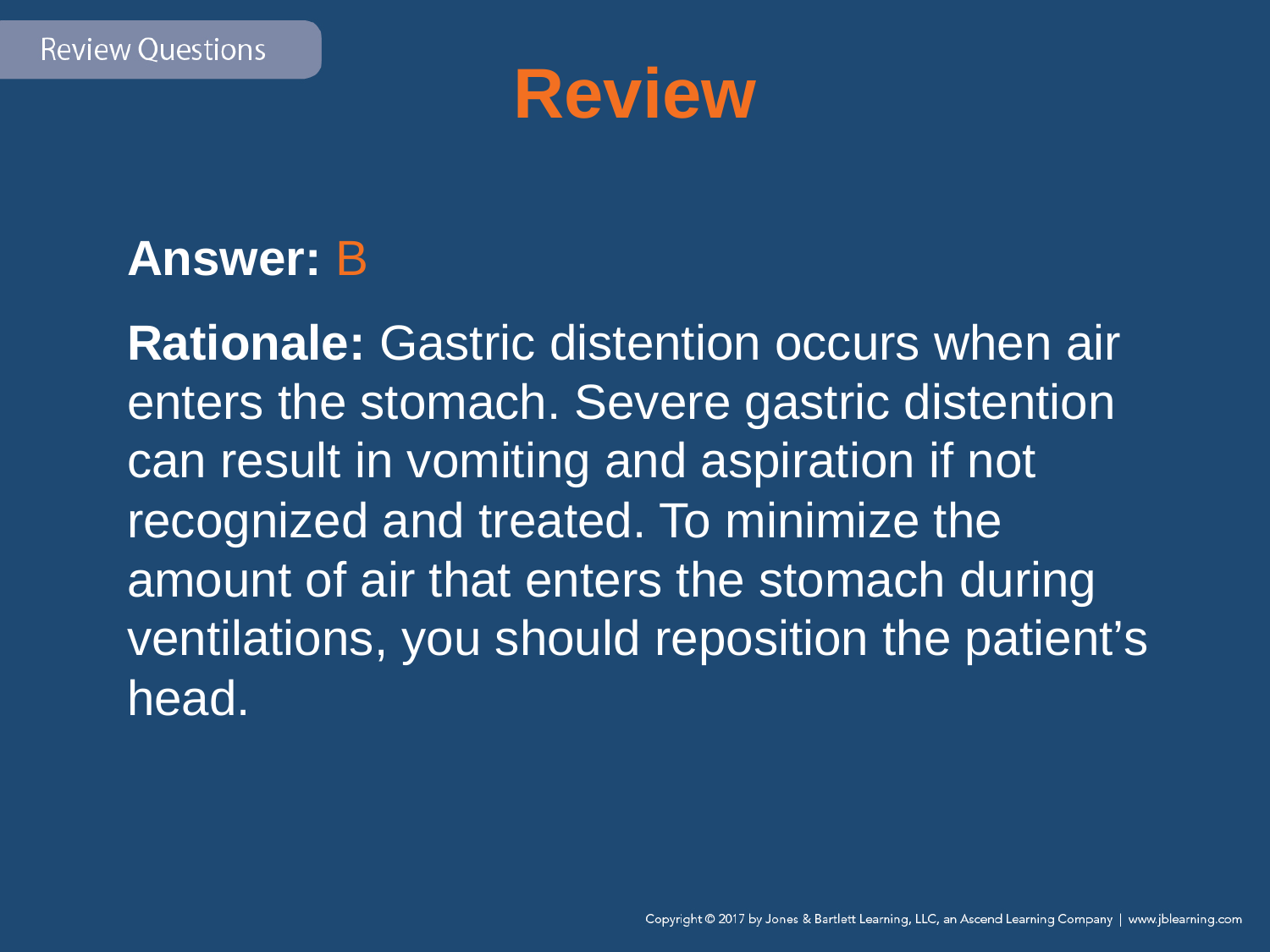

# Review
Answer: B
Rationale: Gastric distention occurs when air enters the stomach. Severe gastric distention can result in vomiting and aspiration if not recognized and treated. To minimize the amount of air that enters the stomach during ventilations, you should reposition the patient’s head.